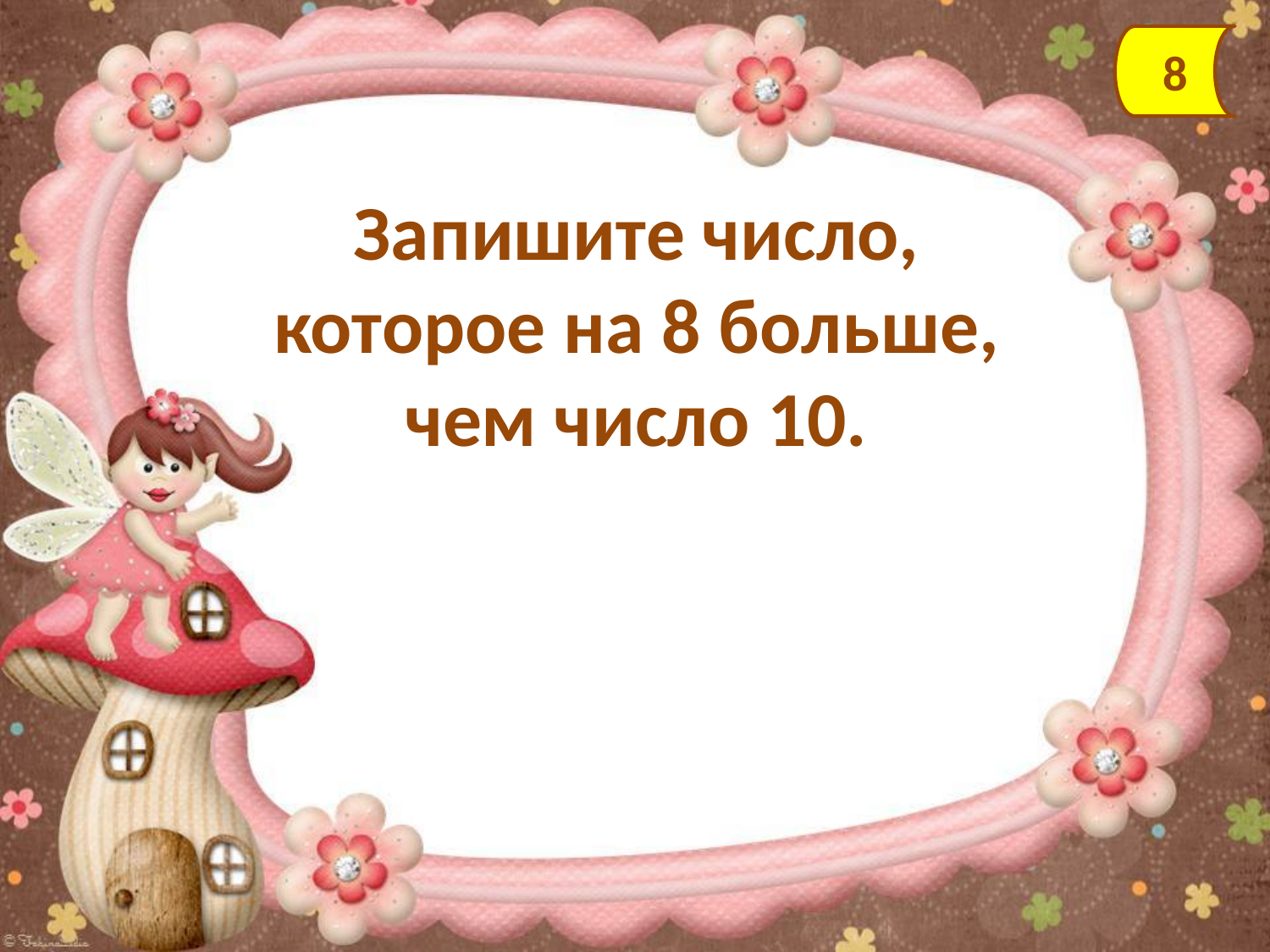

8
Запишите число, которое на 8 больше, чем число 10.